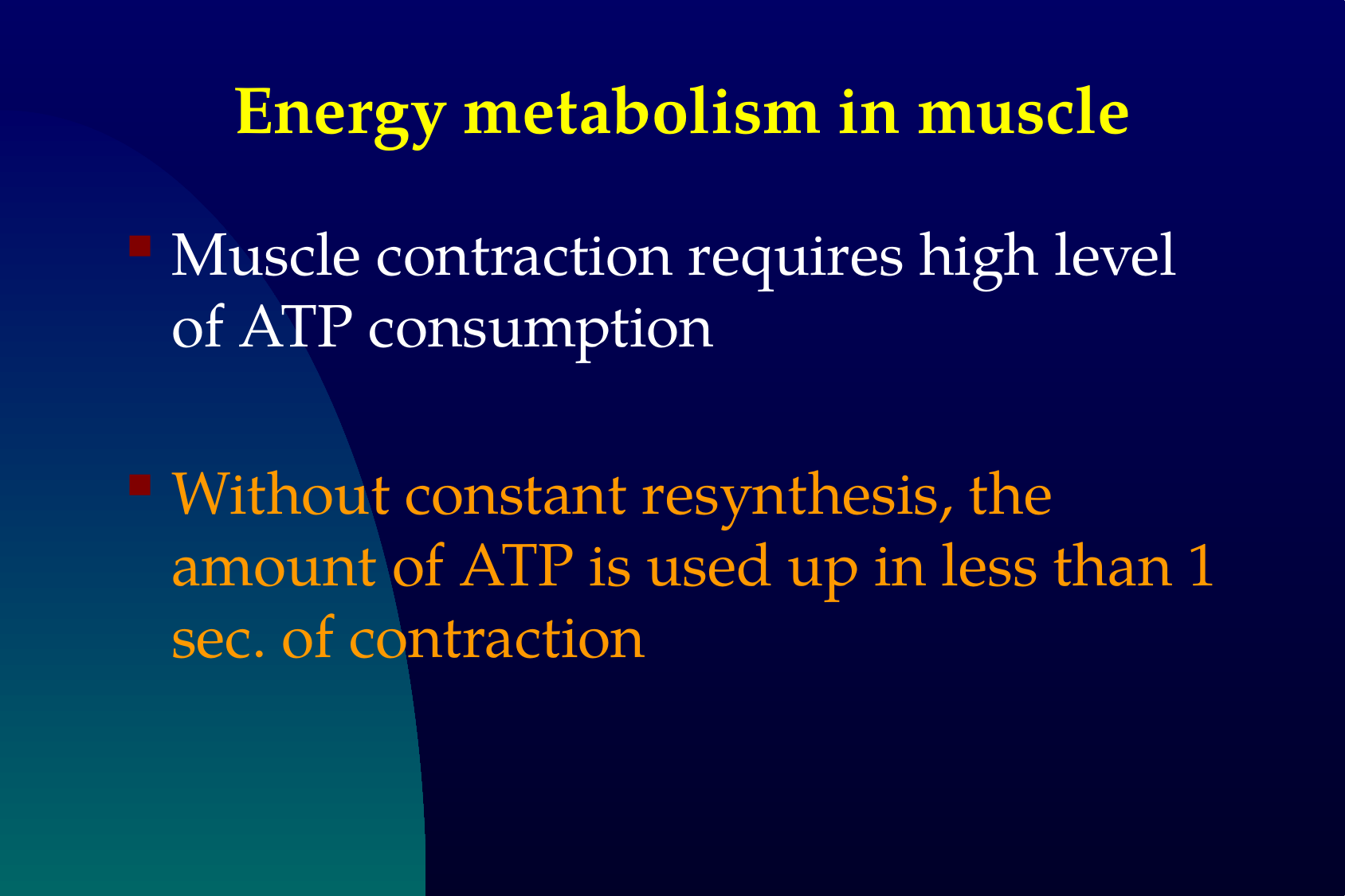

# Energy metabolism in muscle
Muscle contraction requires high level of ATP consumption

Without constant resynthesis, the amount of ATP is used up in less than 1 sec. of contraction